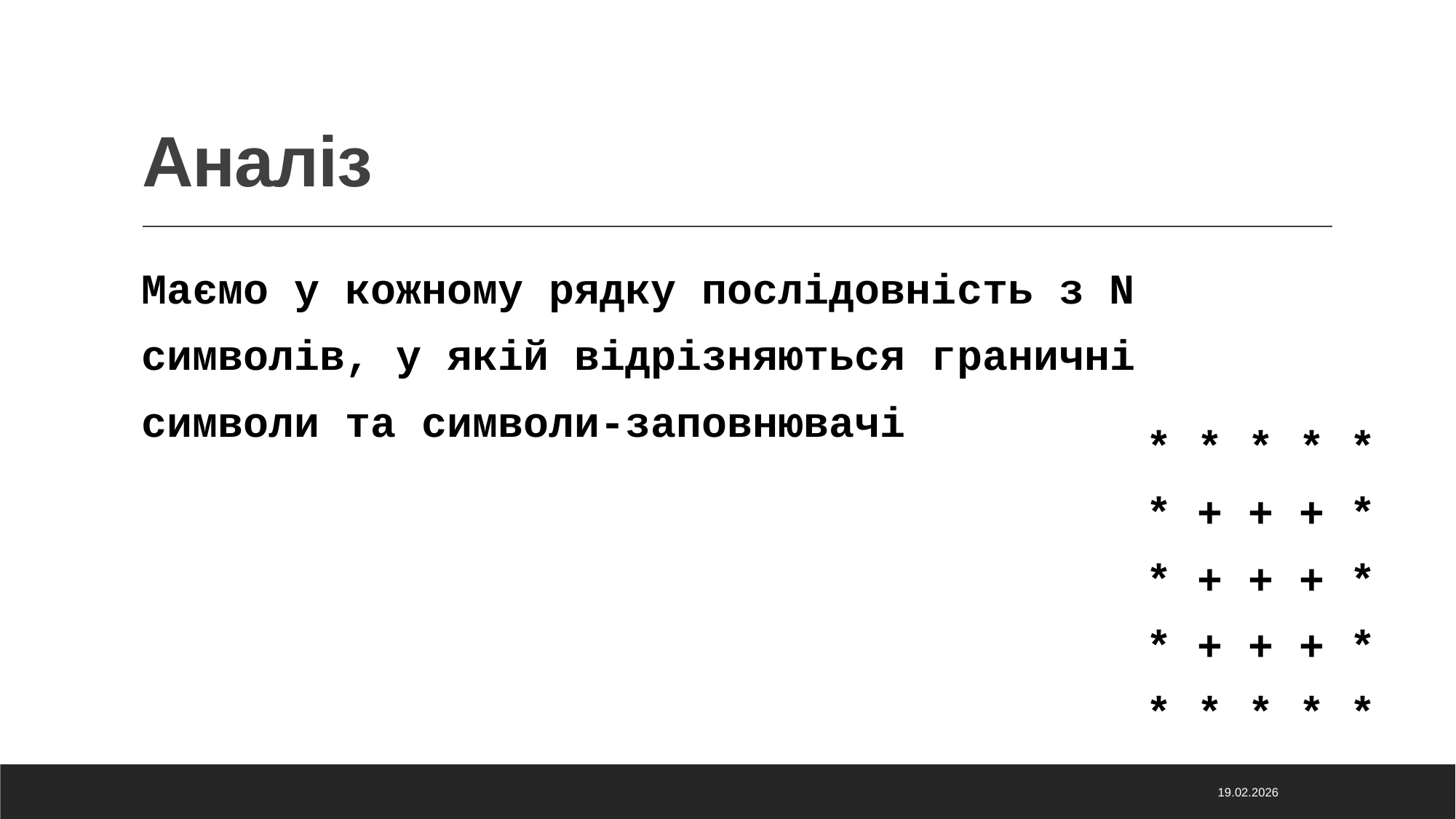

# Аналіз
Маємо у кожному рядку послідовність з N
символів, у якій відрізняються граничні
символи та символи-заповнювачі
* * * * *
* + + + *
* + + + *
* + + + *
* * * * *
19.02.2026